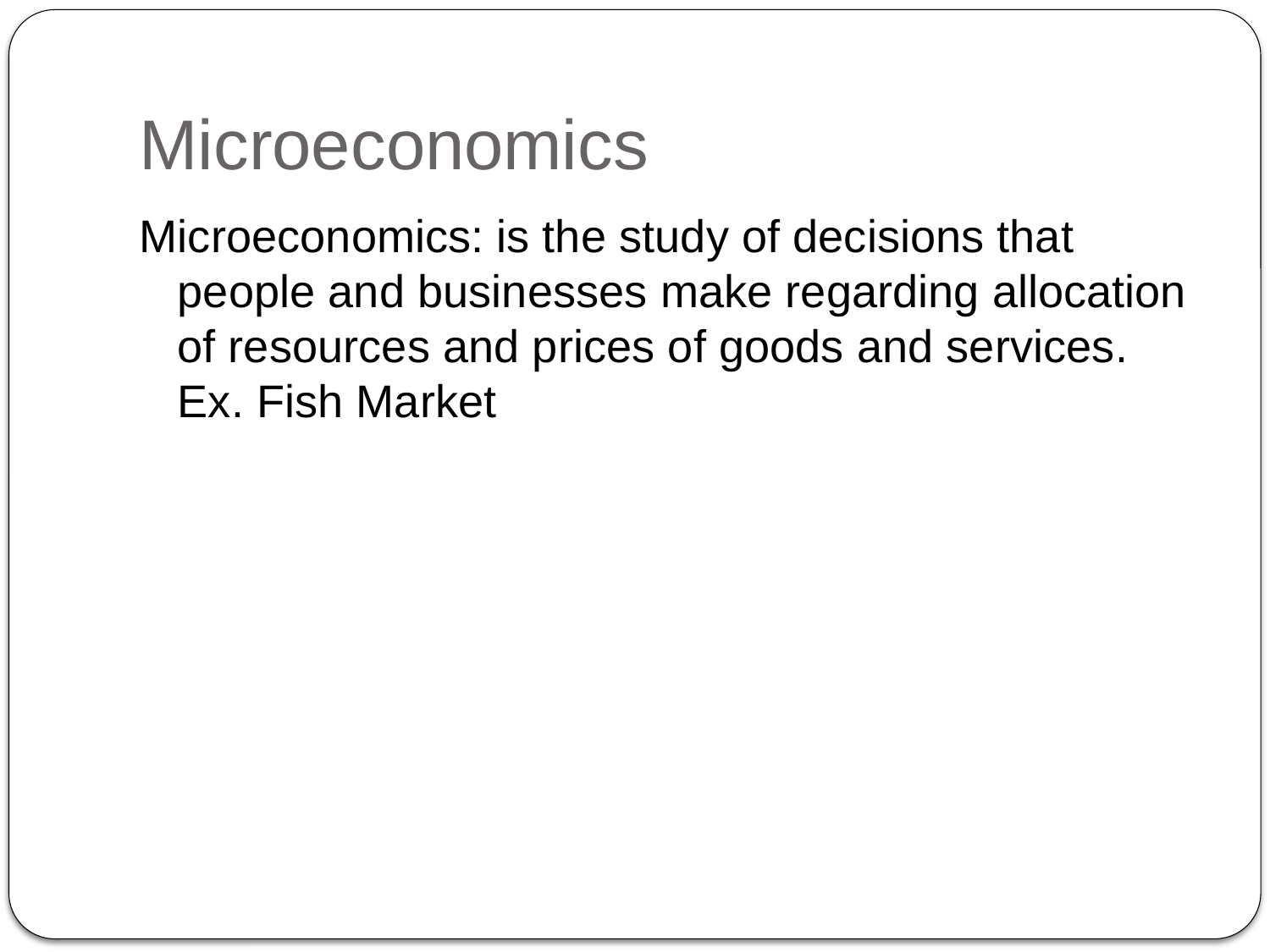

# Microeconomics
Microeconomics: is the study of decisions that people and businesses make regarding allocation of resources and prices of goods and services. Ex. Fish Market